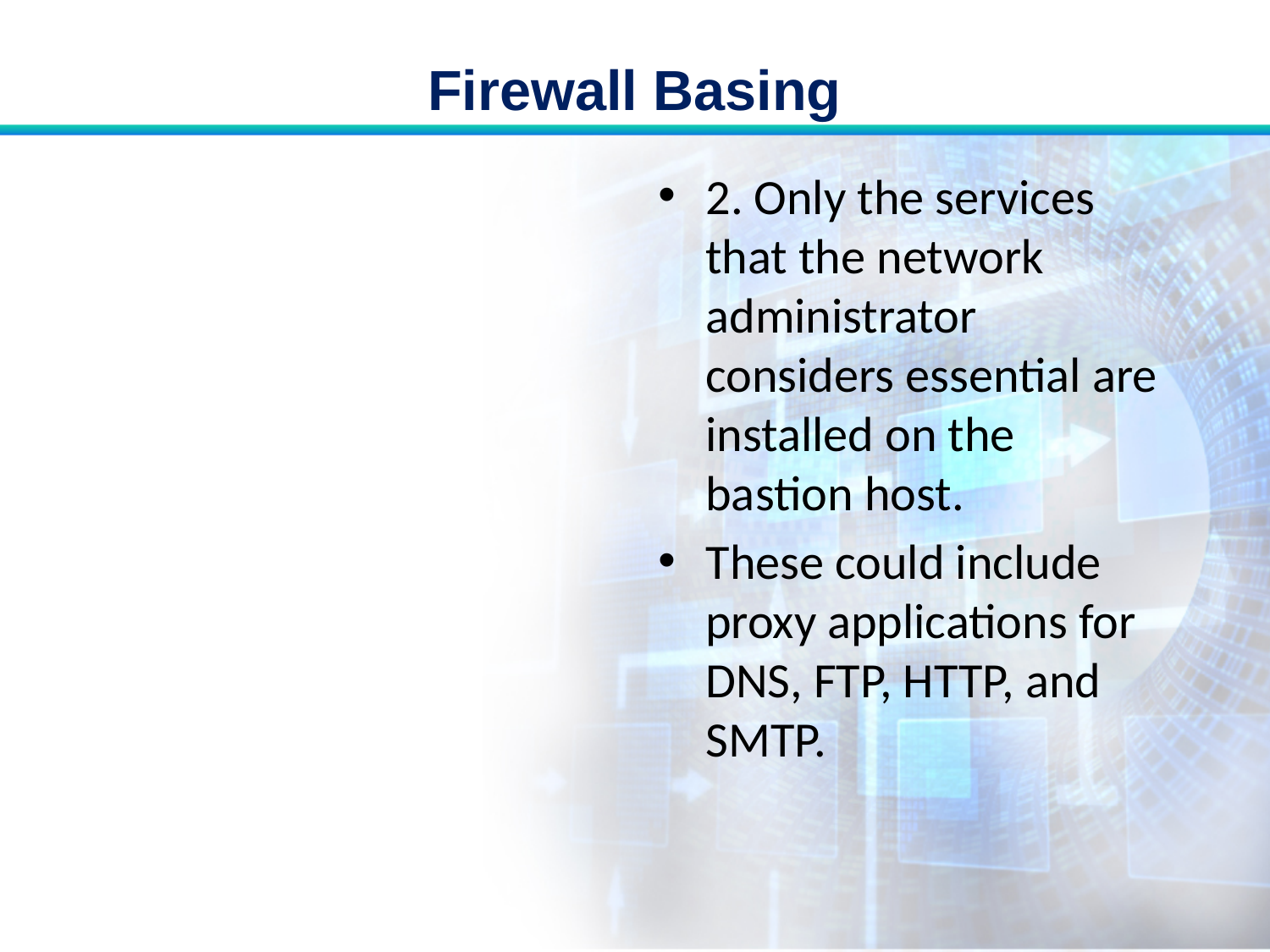

# Firewall Basing
2. Only the services that the network administrator considers essential are installed on the bastion host.
These could include proxy applications for DNS, FTP, HTTP, and SMTP.